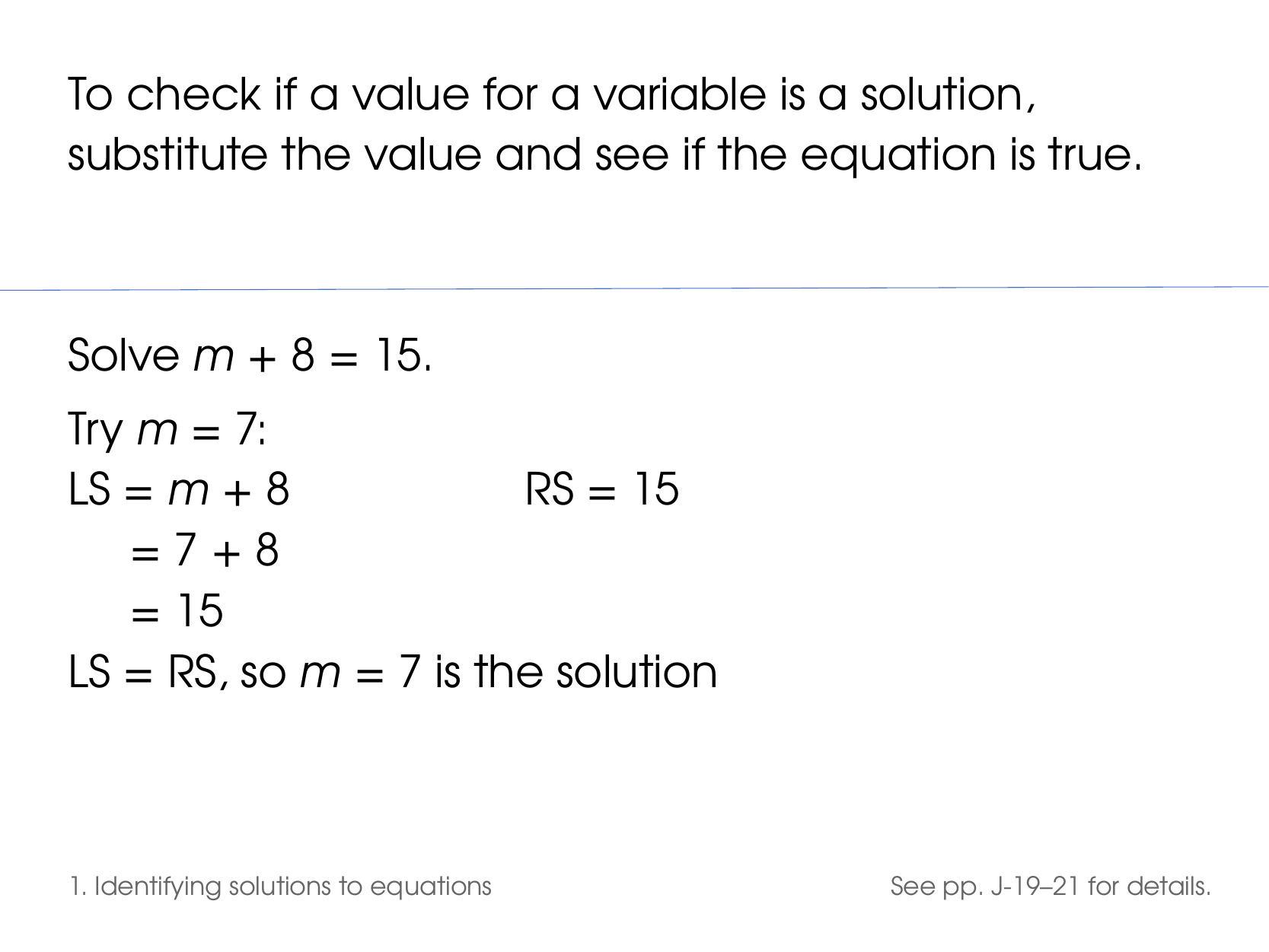

To check if a value for a variable is a solution, substitute the value and see if the equation is true.
Solve m + 8 = 15.
Try m = 7:
LS = m + 8			RS = 15
​     = 7 + 8
     = 15
​LS = RS, so m = 7 is the solution
1. Identifying solutions to equations
See pp. J-19–21 for details.